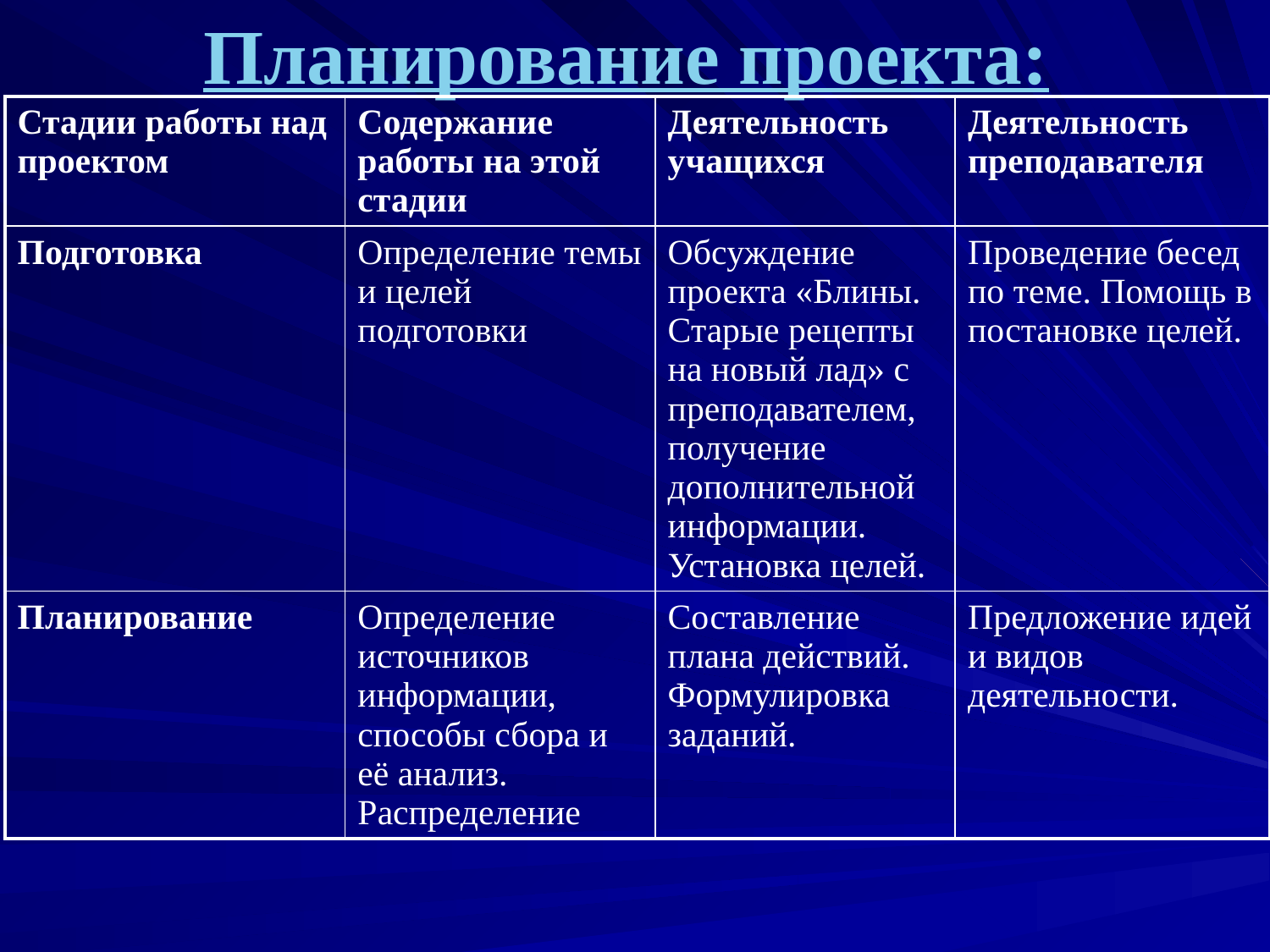

# Планирование проекта:
| Стадии работы над проектом | Содержание работы на этой стадии | Деятельность учащихся | Деятельность преподавателя |
| --- | --- | --- | --- |
| Подготовка | Определение темы и целей подготовки | Обсуждение проекта «Блины. Старые рецепты на новый лад» с преподавателем, получение дополнительной информации. Установка целей. | Проведение бесед по теме. Помощь в постановке целей. |
| Планирование | Определение источников информации, способы сбора и её анализ. Распределение | Составление плана действий. Формулировка заданий. | Предложение идей и видов деятельности. |